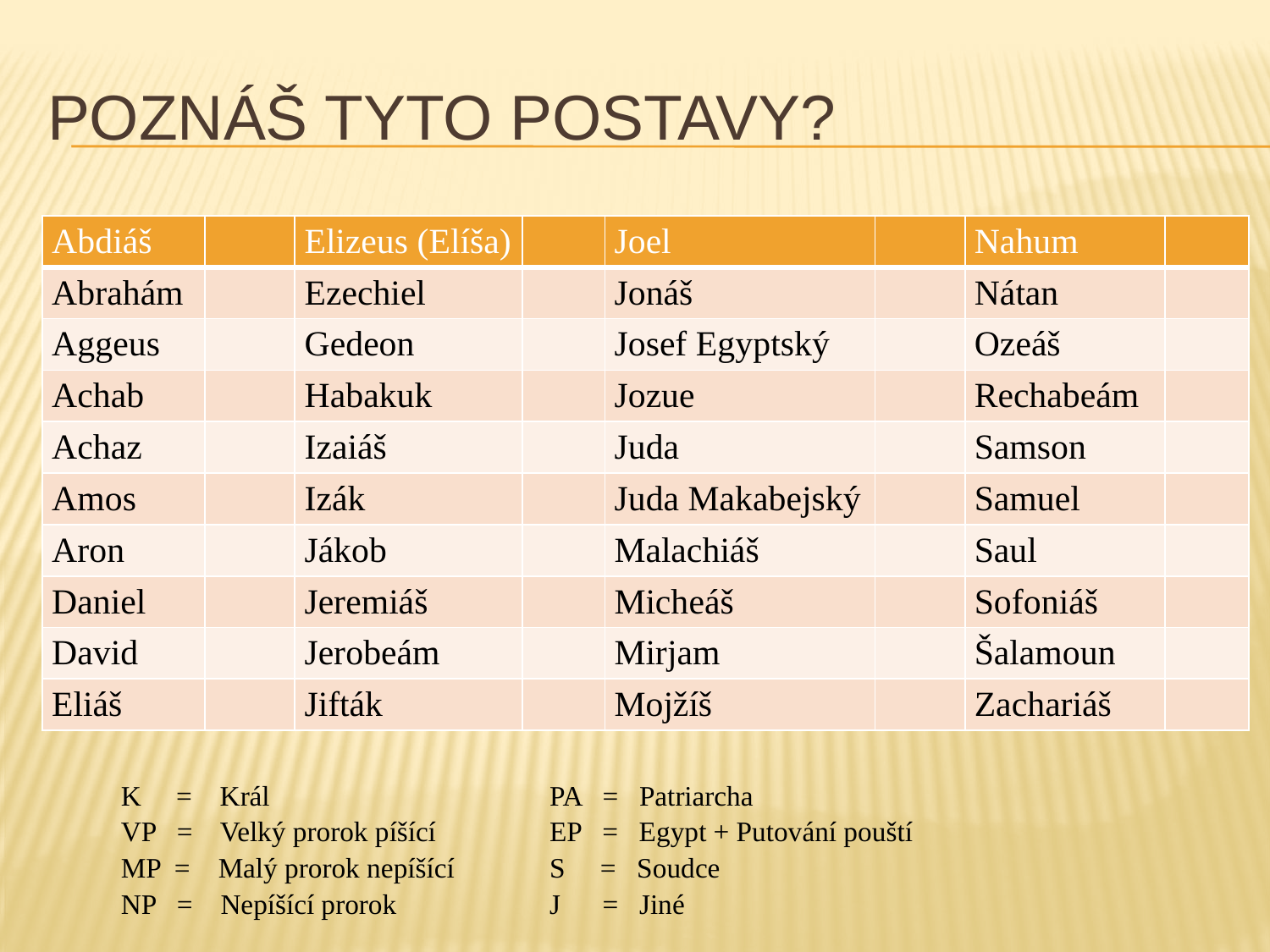

# Poznáš Tyto postavy?
| Abdiáš |  | Elizeus (Elíša) |  | Joel |  | Nahum |  |
| --- | --- | --- | --- | --- | --- | --- | --- |
| Abrahám |  | Ezechiel |  | Jonáš |  | Nátan |  |
| Aggeus |  | Gedeon |  | Josef Egyptský |  | Ozeáš |  |
| Achab |  | Habakuk |  | Jozue |  | Rechabeám |  |
| Achaz |  | Izaiáš |  | Juda |  | Samson |  |
| Amos |  | Izák |  | Juda Makabejský |  | Samuel |  |
| Aron |  | Jákob |  | Malachiáš |  | Saul |  |
| Daniel |  | Jeremiáš |  | Micheáš |  | Sofoniáš |  |
| David |  | Jerobeám |  | Mirjam |  | Šalamoun |  |
| Eliáš |  | Jifták |  | Mojžíš |  | Zachariáš |  |
| K = Král VP = Velký prorok píšící MP = Malý prorok nepíšící NP = Nepíšící prorok | PA = Patriarcha EP = Egypt + Putování pouští S = Soudce J = Jiné |
| --- | --- |